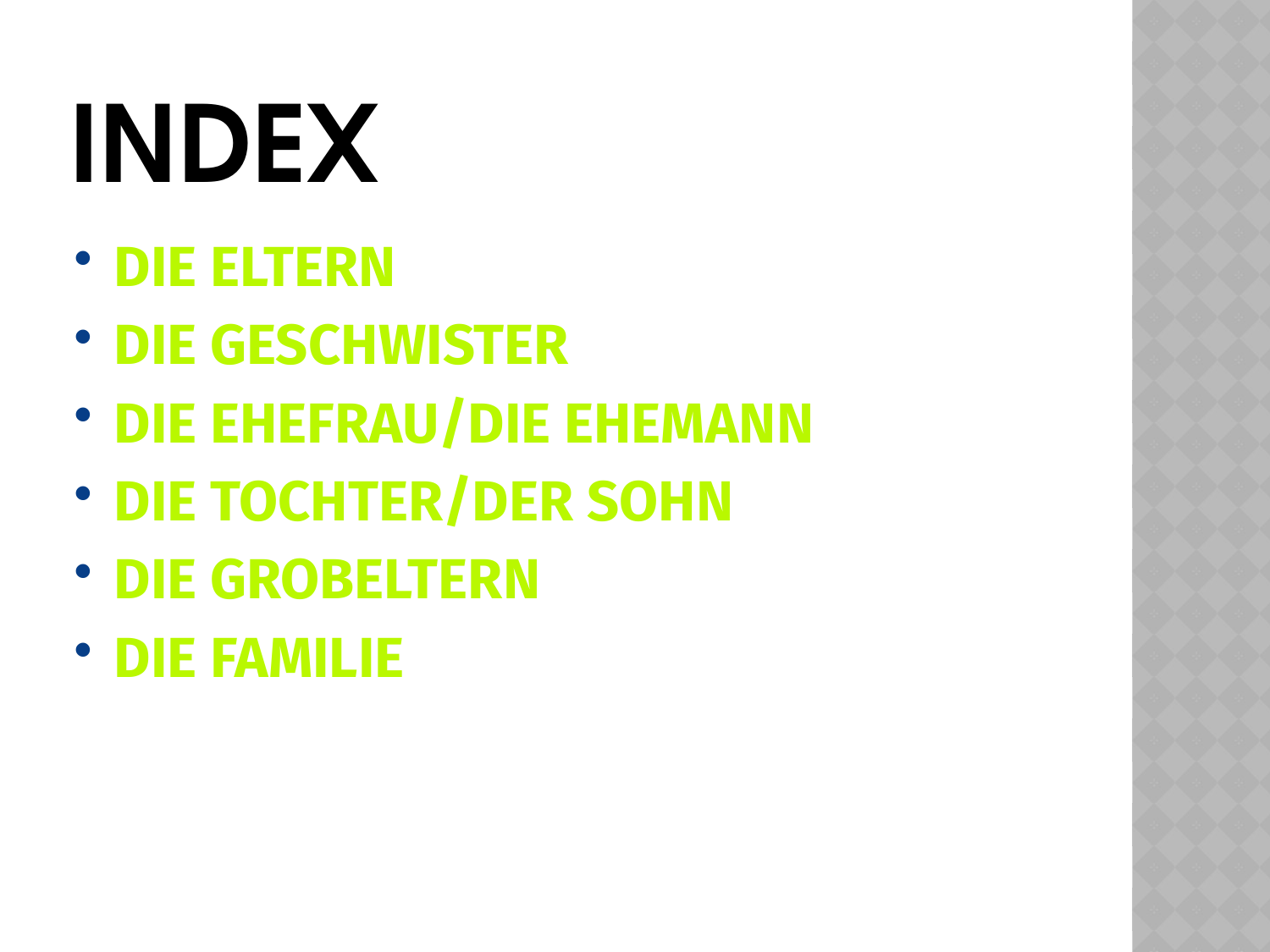

# INDEX
die Eltern
die Geschwister
die Ehefrau/die Ehemann
die TochTer/der Sohn
die Groβeltern
Die Familie